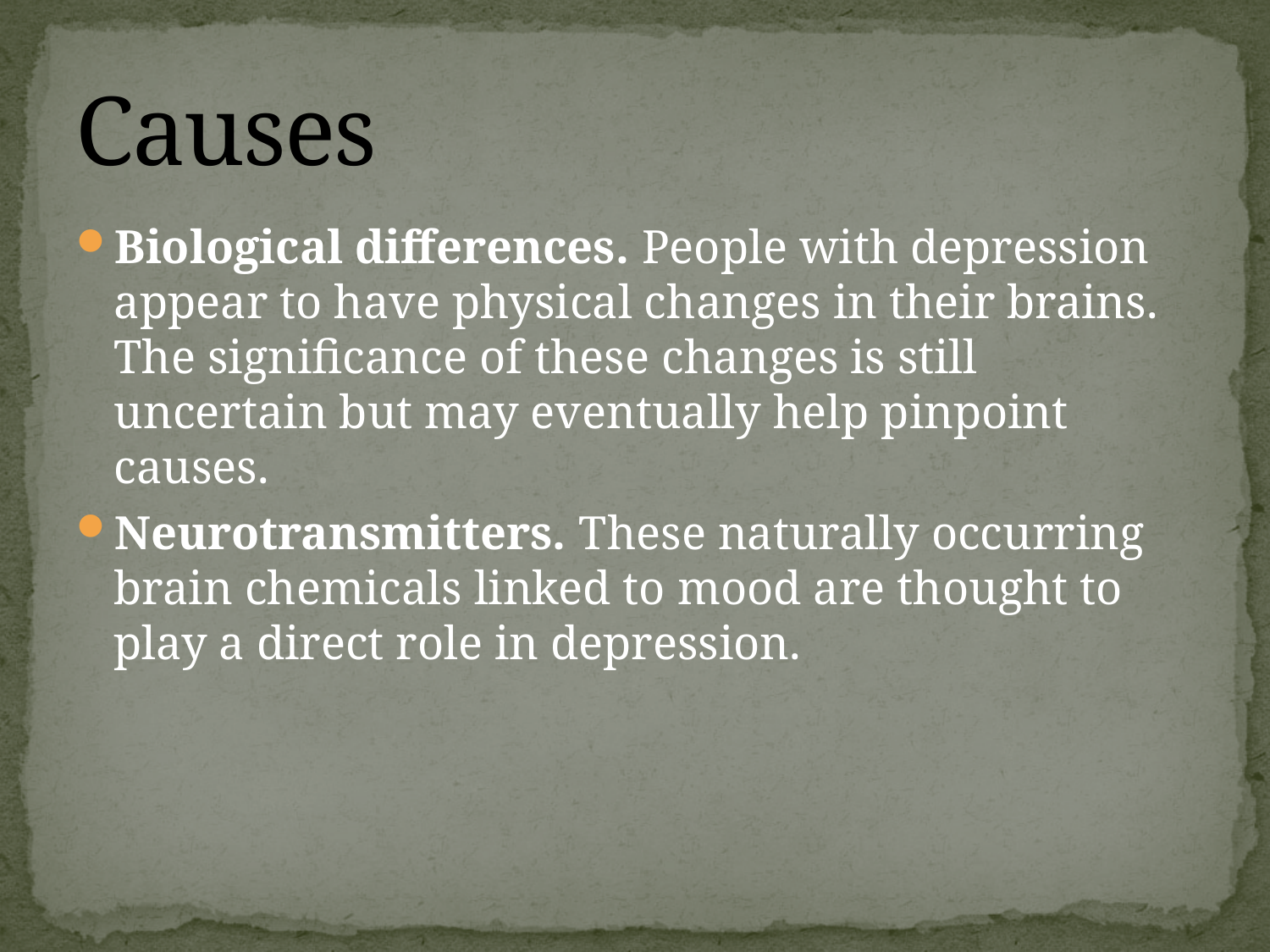

# Causes
Biological differences. People with depression appear to have physical changes in their brains. The significance of these changes is still uncertain but may eventually help pinpoint causes.
Neurotransmitters. These naturally occurring brain chemicals linked to mood are thought to play a direct role in depression.